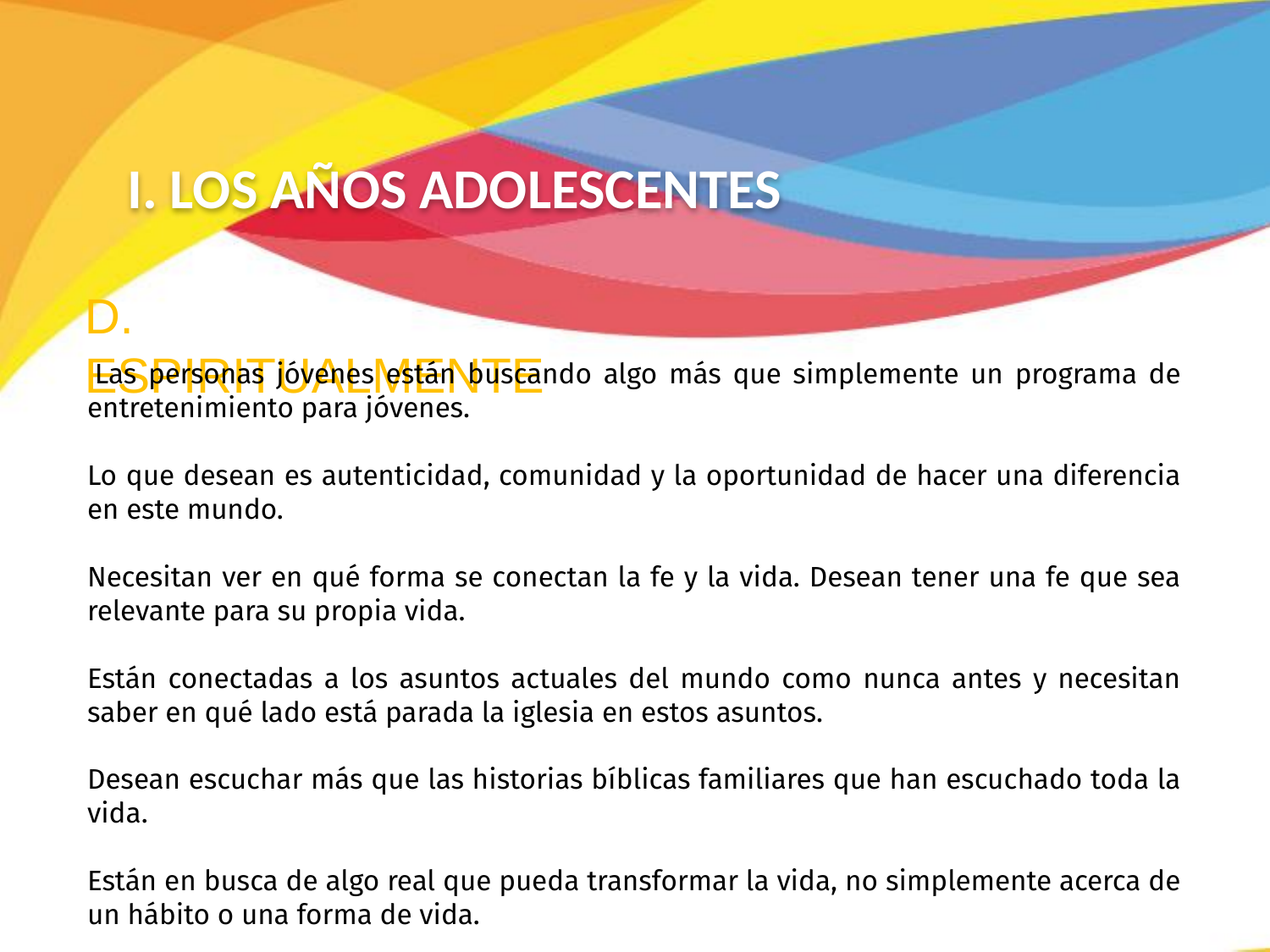

I. LOS AÑOS ADOLESCENTES

D. ESPIRITUALMENTE
 Las personas jóvenes están buscando algo más que simplemente un programa de entretenimiento para jóvenes.

Lo que desean es autenticidad, comunidad y la oportunidad de hacer una diferencia en este mundo.

Necesitan ver en qué forma se conectan la fe y la vida. Desean tener una fe que sea relevante para su propia vida.

Están conectadas a los asuntos actuales del mundo como nunca antes y necesitan saber en qué lado está parada la iglesia en estos asuntos.

Desean escuchar más que las historias bíblicas familiares que han escuchado toda la vida.

Están en busca de algo real que pueda transformar la vida, no simplemente acerca de un hábito o una forma de vida.